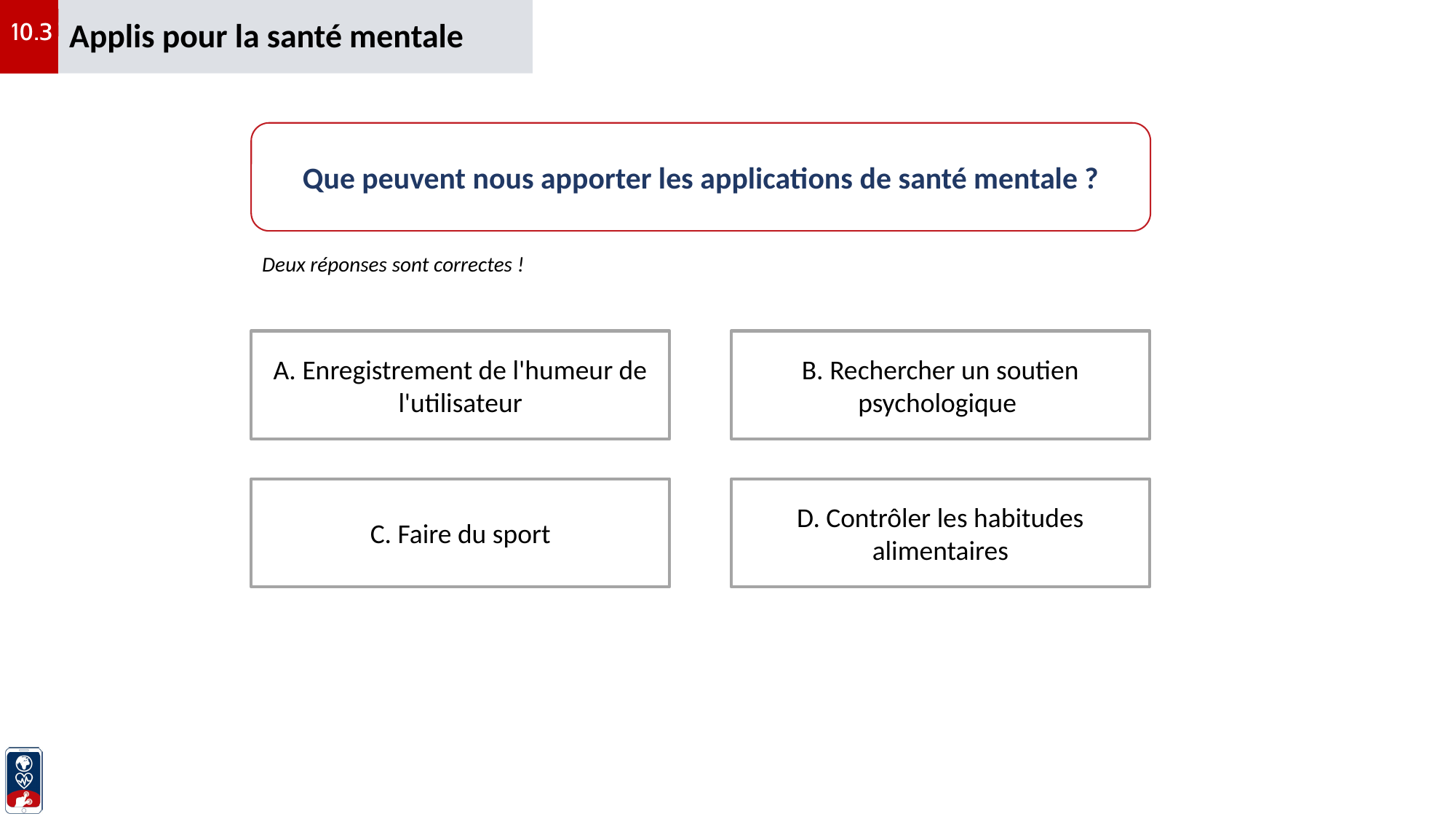

Applis pour la santé mentale

10.3
Que peuvent nous apporter les applications de santé mentale ?
Deux réponses sont correctes !
B. Rechercher un soutien psychologique
A. Enregistrement de l'humeur de l'utilisateur
C. Faire du sport
D. Contrôler les habitudes alimentaires